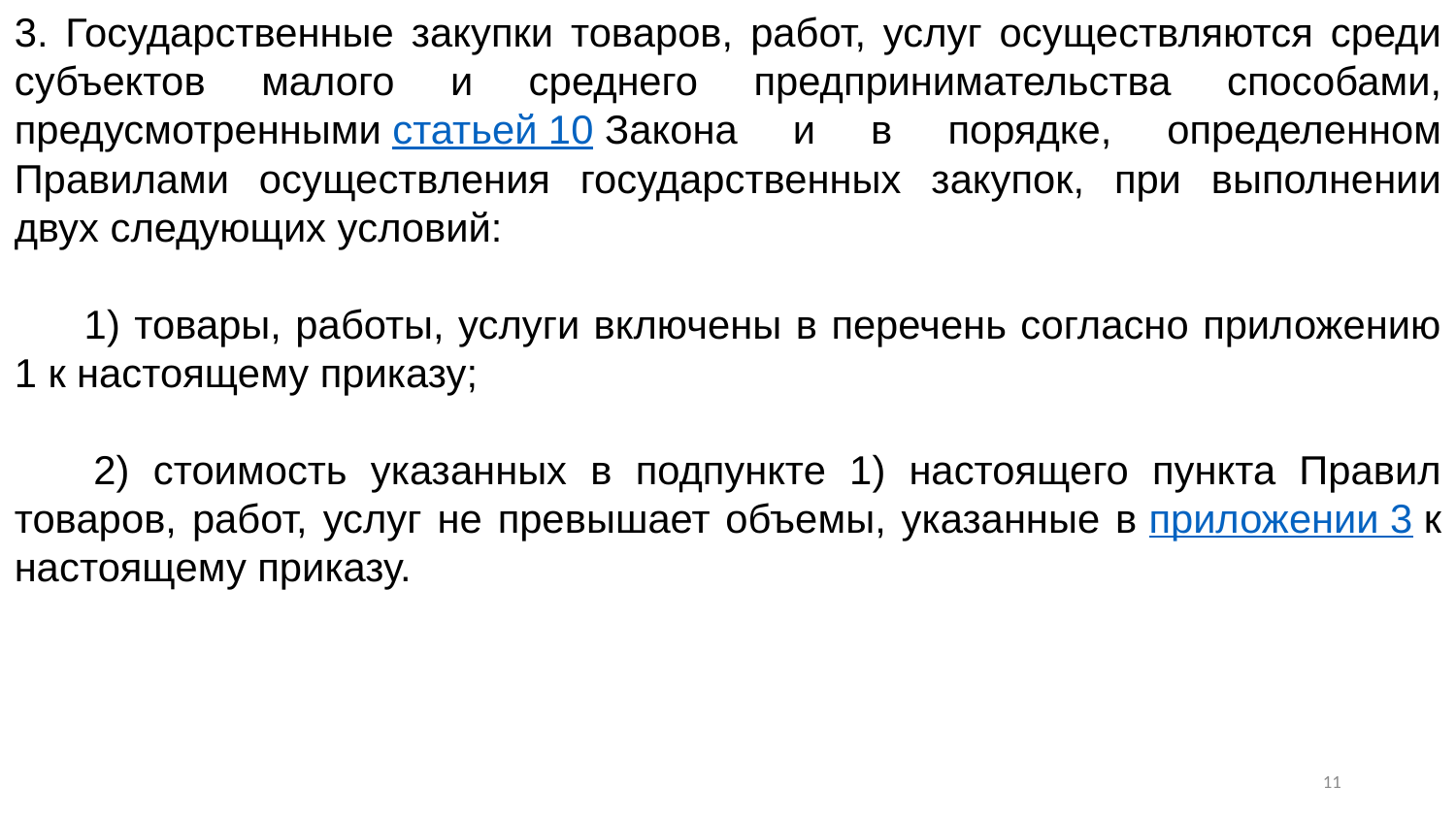

3. Государственные закупки товаров, работ, услуг осуществляются среди субъектов малого и среднего предпринимательства способами, предусмотренными статьей 10 Закона и в порядке, определенном Правилами осуществления государственных закупок, при выполнении двух следующих условий:

      1) товары, работы, услуги включены в перечень согласно приложению 1 к настоящему приказу;

      2) стоимость указанных в подпункте 1) настоящего пункта Правил товаров, работ, услуг не превышает объемы, указанные в приложении 3 к настоящему приказу.
11